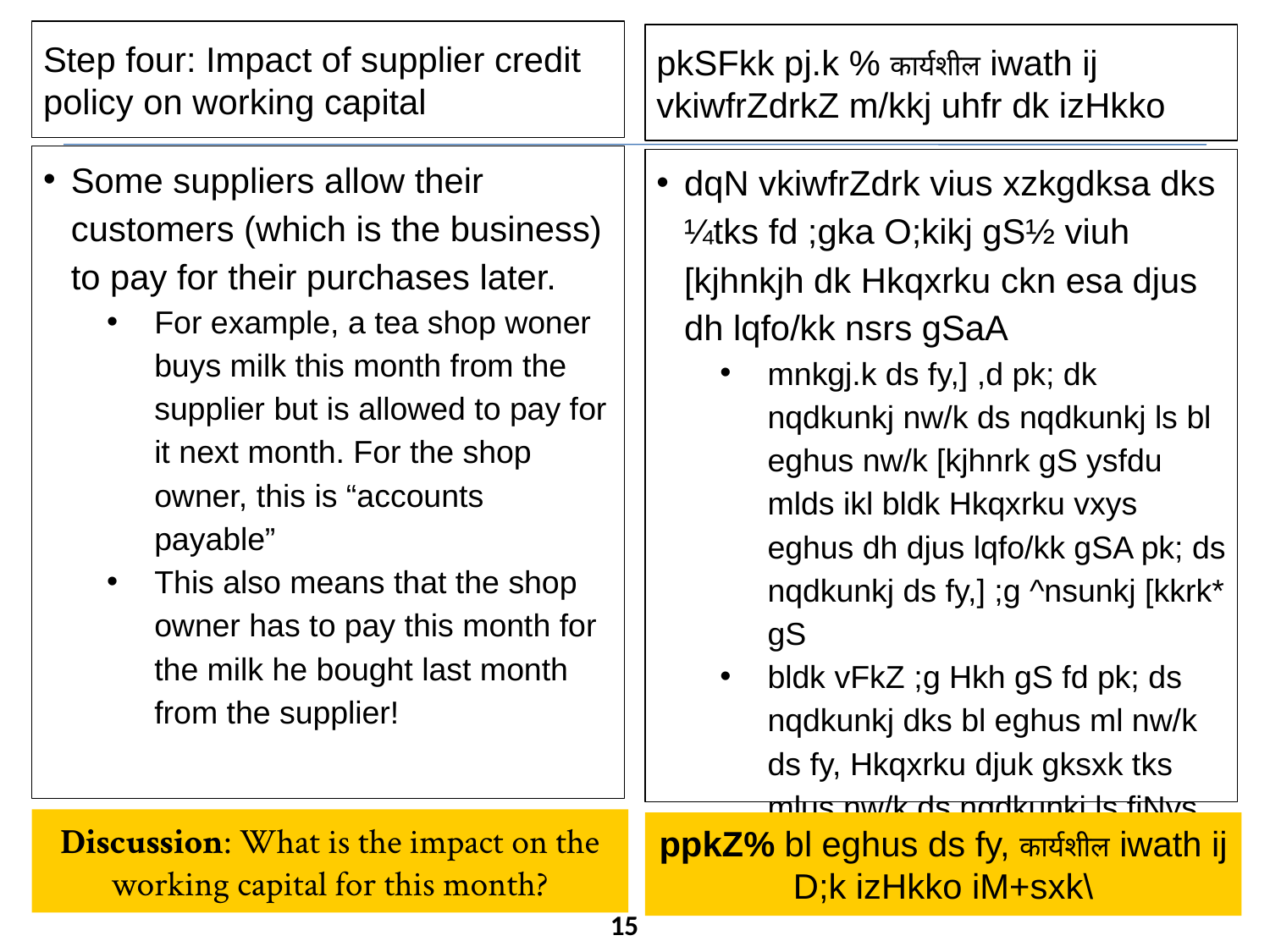

Step four: Impact of supplier credit policy on working capital
pkSFkk pj.k % कार्यशील iwath ij vkiwfrZdrkZ m/kkj uhfr dk izHkko
Some suppliers allow their customers (which is the business) to pay for their purchases later.
For example, a tea shop woner buys milk this month from the supplier but is allowed to pay for it next month. For the shop owner, this is “accounts payable”
This also means that the shop owner has to pay this month for the milk he bought last month from the supplier!
dqN vkiwfrZdrk vius xzkgdksa dks ¼tks fd ;gka O;kikj gS½ viuh [kjhnkjh dk Hkqxrku ckn esa djus dh lqfo/kk nsrs gSaA
mnkgj.k ds fy,] ,d pk; dk nqdkunkj nw/k ds nqdkunkj ls bl eghus nw/k [kjhnrk gS ysfdu mlds ikl bldk Hkqxrku vxys eghus dh djus lqfo/kk gSA pk; ds nqdkunkj ds fy,] ;g ^nsunkj [kkrk* gS
bldk vFkZ ;g Hkh gS fd pk; ds nqdkunkj dks bl eghus ml nw/k ds fy, Hkqxrku djuk gksxk tks mlus nw/k ds nqdkunkj ls fiNys eghus [kjhnk Fkk!
Discussion: What is the impact on the working capital for this month?
ppkZ% bl eghus ds fy, कार्यशील iwath ij D;k izHkko iM+sxk\
15